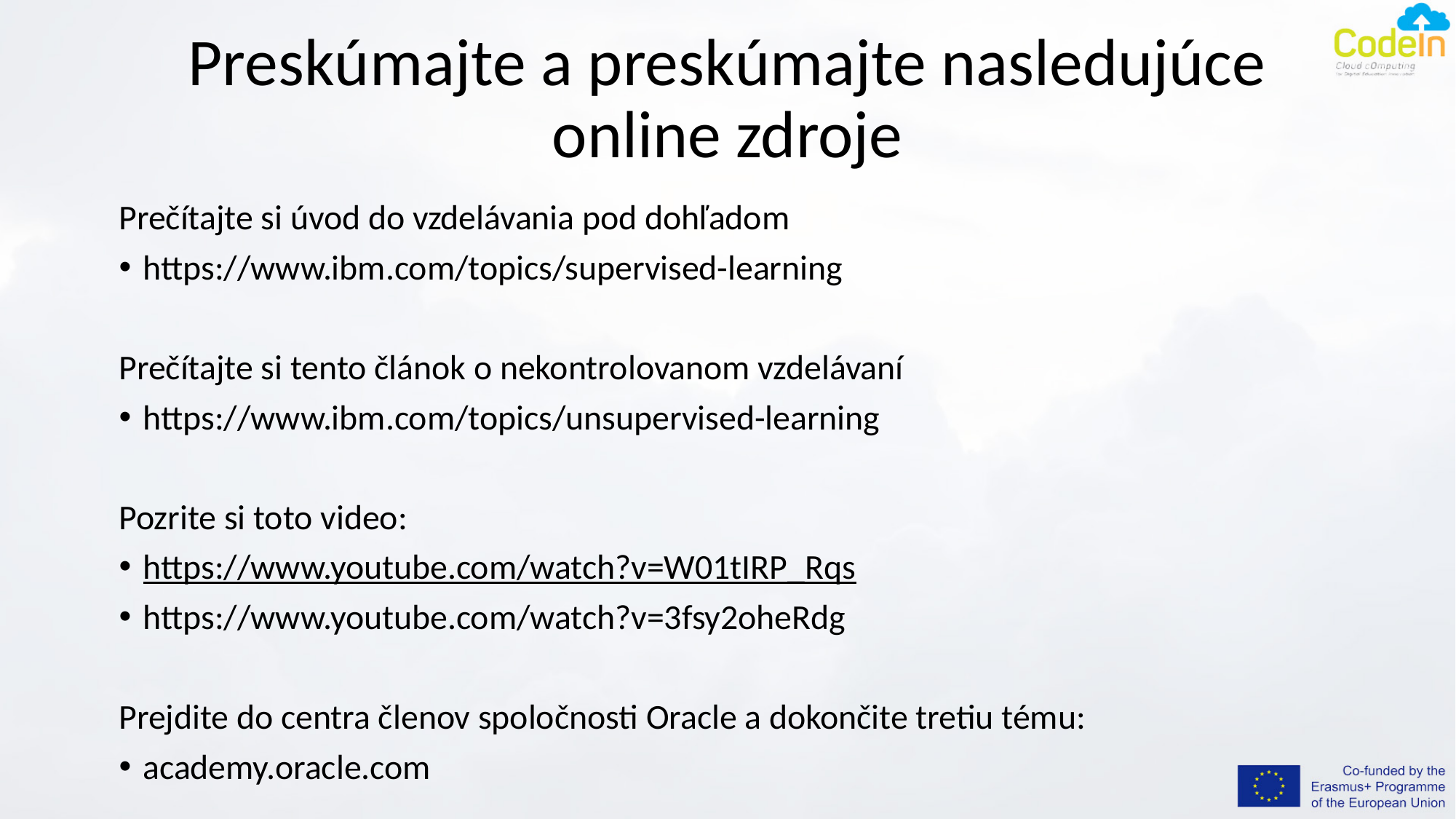

# Preskúmajte a preskúmajte nasledujúce online zdroje
Prečítajte si úvod do vzdelávania pod dohľadom
https://www.ibm.com/topics/supervised-learning

Prečítajte si tento článok o nekontrolovanom vzdelávaní
https://www.ibm.com/topics/unsupervised-learning

Pozrite si toto video:
https://www.youtube.com/watch?v=W01tIRP_Rqs
https://www.youtube.com/watch?v=3fsy2oheRdg

Prejdite do centra členov spoločnosti Oracle a dokončite tretiu tému:
academy.oracle.com